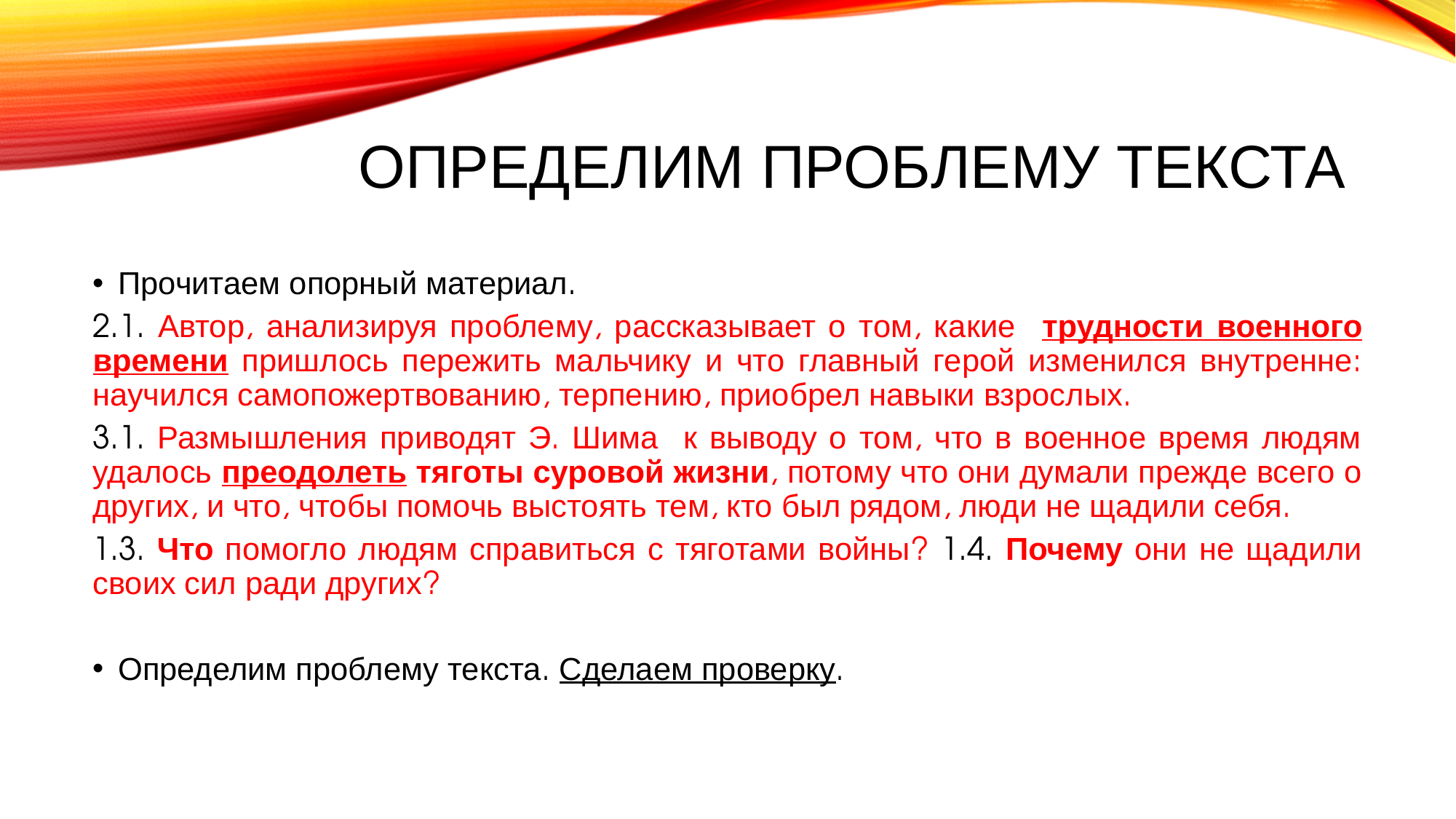

# Определим проблему текста
Прочитаем опорный материал.
2.1. Автор, анализируя проблему, рассказывает о том, какие  трудности военного времени пришлось пережить мальчику и что главный герой изменился внутренне: научился самопожертвованию, терпению, приобрел навыки взрослых.
3.1. Размышления приводят Э. Шима  к выводу о том, что в военное время людям удалось преодолеть тяготы суровой жизни, потому что они думали прежде всего о других, и что, чтобы помочь выстоять тем, кто был рядом, люди не щадили себя.
1.3. Что помогло людям справиться с тяготами войны? 1.4. Почему они не щадили своих сил ради других?

Определим проблему текста. Сделаем проверку.